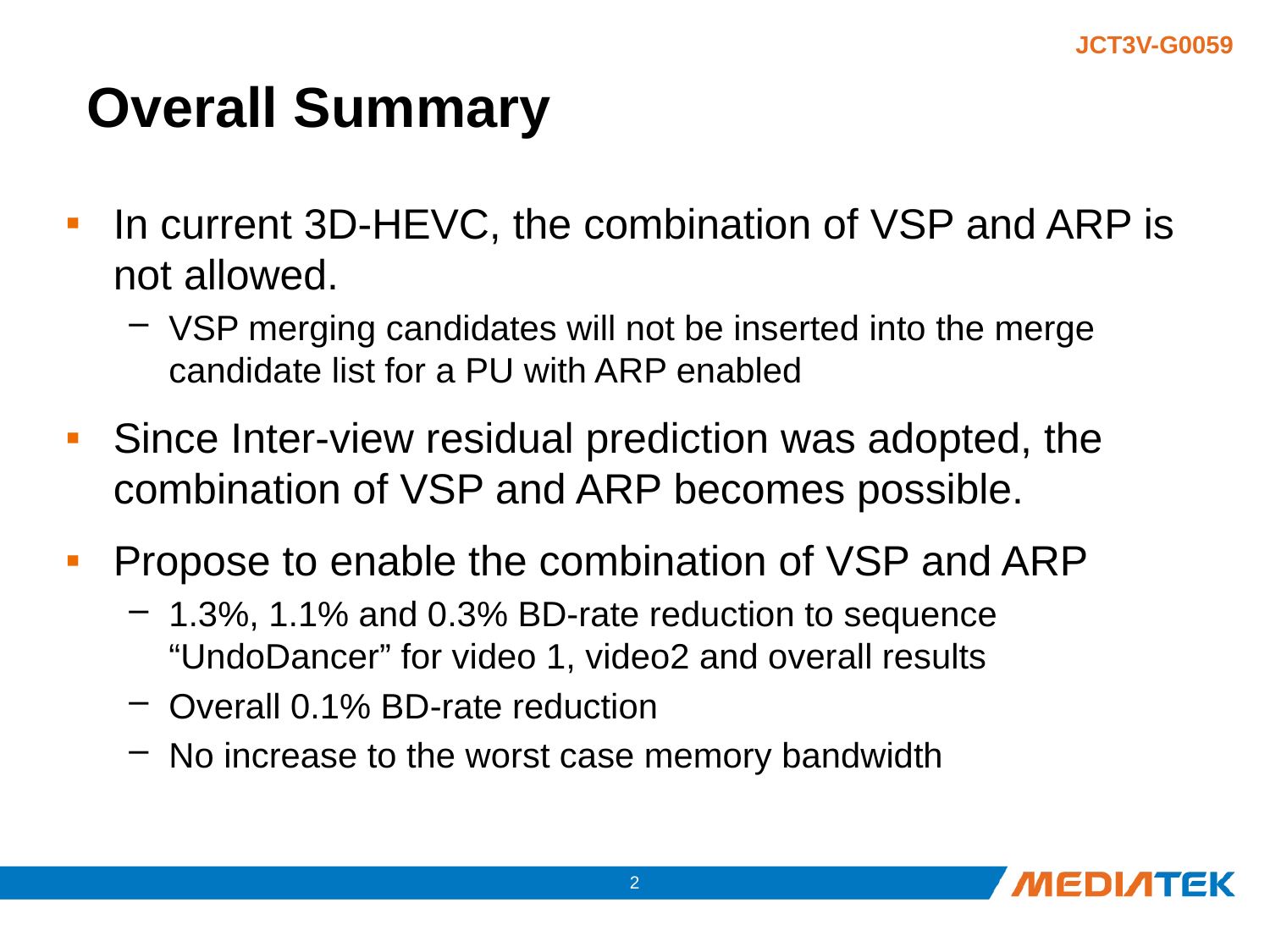

# Overall Summary
In current 3D-HEVC, the combination of VSP and ARP is not allowed.
VSP merging candidates will not be inserted into the merge candidate list for a PU with ARP enabled
Since Inter-view residual prediction was adopted, the combination of VSP and ARP becomes possible.
Propose to enable the combination of VSP and ARP
1.3%, 1.1% and 0.3% BD-rate reduction to sequence “UndoDancer” for video 1, video2 and overall results
Overall 0.1% BD-rate reduction
No increase to the worst case memory bandwidth

2